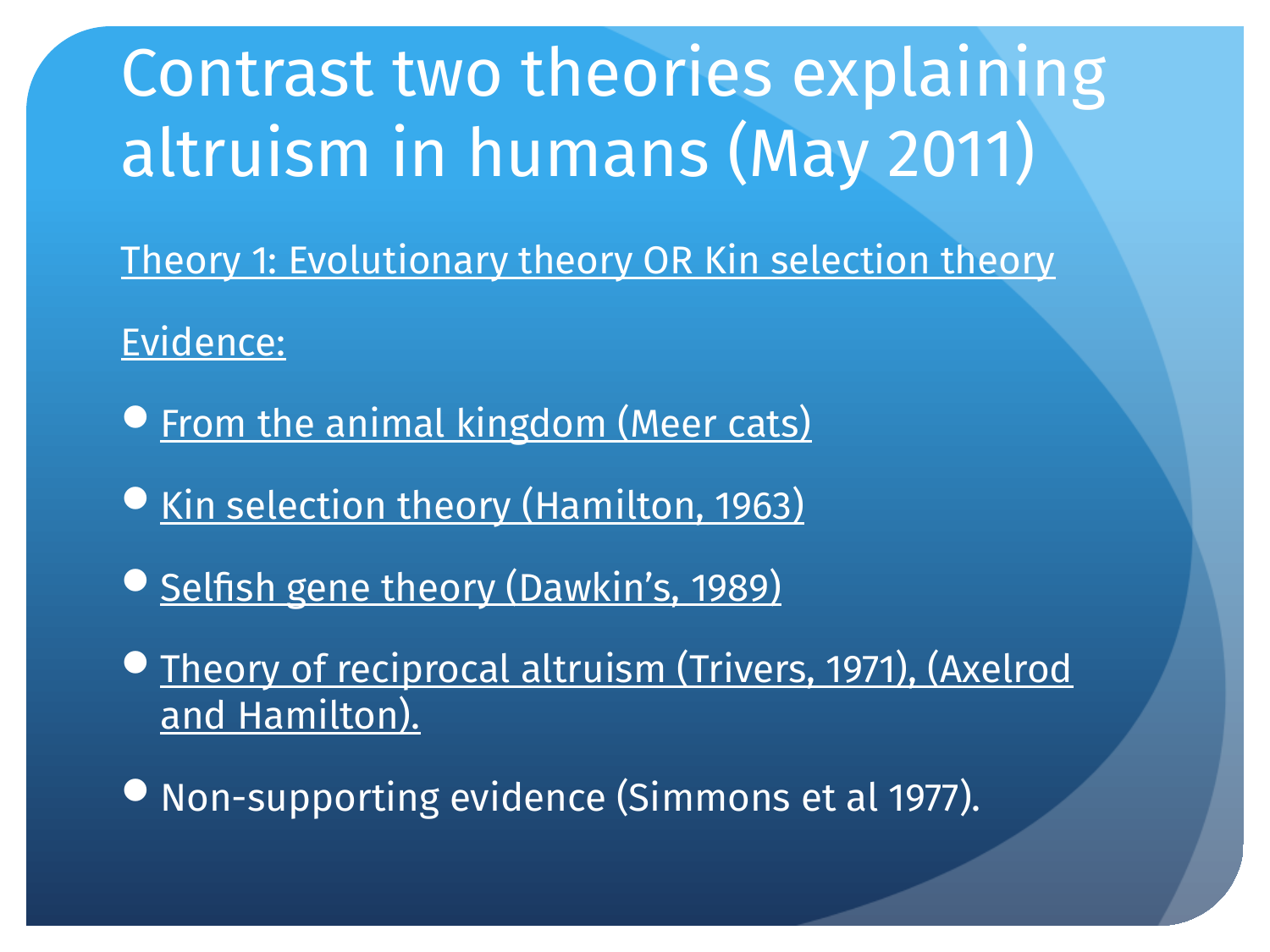

# Contrast two theories explaining altruism in humans (May 2011)
Theory 1: Evolutionary theory OR Kin selection theory
Evidence:
From the animal kingdom (Meer cats)
Kin selection theory (Hamilton, 1963)
Selfish gene theory (Dawkin’s, 1989)
Theory of reciprocal altruism (Trivers, 1971), (Axelrod and Hamilton).
Non-supporting evidence (Simmons et al 1977).